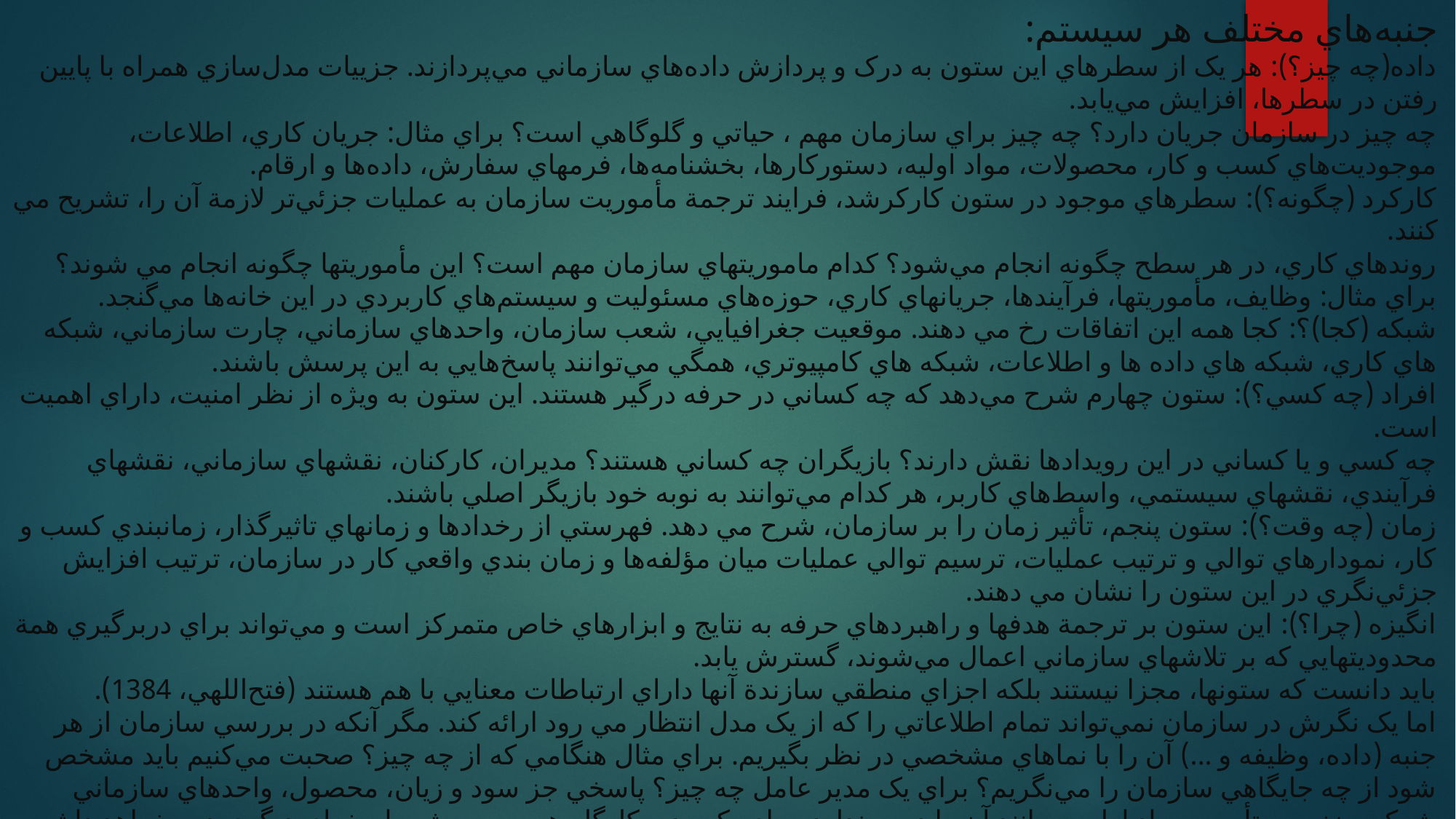

# جنبه‌هاي مختلف هر سيستم: داده(چه چيز؟): هر يک از سطرهاي اين ستون به درک و پردازش داده‌هاي سازماني مي‌پردازند. جزييات مدل‌سازي همراه با پايين رفتن در سطرها، افزايش مي‌يابد. چه چيز در سازمان جريان دارد؟ چه چيز براي سازمان مهم ، حياتي و گلوگاهي است؟ براي مثال: جريان کاري، اطلاعات، موجوديت‌هاي کسب و کار، محصولات، مواد اوليه، دستورکارها، بخشنامه‌ها، فرمهاي سفارش، داده‌ها و ارقام. کارکرد (چگونه؟): سطرهاي موجود در ستون کارکرشد، فرايند ترجمة مأموريت سازمان به عمليات جزئي‌تر لازمة آن را، تشريح مي کنند. روندهاي کاري، در هر سطح چگونه انجام مي‌شود؟ کدام ماموريتهاي سازمان مهم است؟ اين مأموريتها چگونه انجام مي شوند؟ براي مثال: وظايف، مأموريتها، فرآيندها، جريانهاي کاري، حوزه‌هاي مسئوليت و سيستم‌هاي کاربردي در اين خانه‌ها مي‌گنجد. شبکه (کجا)؟: کجا همه اين اتفاقات رخ مي دهند. موقعيت جغرافيايي، شعب سازمان، واحدهاي سازماني، چارت سازماني، شبکه هاي کاري، شبکه هاي داده ها و اطلاعات، شبکه هاي کامپيوتري، همگي مي‌توانند پاسخ‌هايي به اين پرسش باشند. افراد (چه کسي؟): ستون چهارم شرح مي‌دهد که چه کساني در حرفه درگير هستند. اين ستون به ويژه از نظر امنيت، داراي اهميت است. چه کسي و يا کساني در اين رويدادها نقش دارند؟ بازيگران چه کساني هستند؟ مديران، کارکنان، نقشهاي سازماني، نقشهاي فرآيندي، نقشهاي سيستمي، واسط‌هاي کاربر، هر کدام مي‌توانند به نوبه خود بازيگر اصلي باشند. زمان (چه وقت؟): ستون پنجم، تأثير زمان را بر سازمان، شرح مي دهد. فهرستي از رخدادها و زمانهاي تاثيرگذار، زمانبندي کسب و کار، نمودارهاي توالي و ترتيب عمليات، ترسيم توالي عمليات ميان مؤلفه‌ها و زمان بندي واقعي کار در سازمان، ترتيب افزايش جزئي‌نگري در اين ستون را نشان مي دهند. انگيزه (چرا؟): اين ستون بر ترجمة هدفها و راهبردهاي حرفه به نتايج و ابزارهاي خاص متمرکز است و مي‌تواند براي دربرگيري همة محدوديتهايي که بر تلاشهاي سازماني اعمال مي‌شوند، گسترش يابد. بايد دانست که ستونها، مجزا نيستند بلکه اجزاي منطقي سازندة آنها داراي ارتباطات معنايي با هم هستند (فتح‌اللهي، 1384). اما يک نگرش در سازمان نمي‌تواند تمام اطلاعاتي را که از يک مدل انتظار مي رود ارائه کند. مگر آنکه در بررسي سازمان از هر جنبه (داده، وظيفه و ...) آن را با نماهاي مشخصي در نظر بگيريم. براي مثال هنگامي که از چه چيز؟ صحبت مي‌کنيم بايد مشخص شود از چه جايگاهي سازمان را مي‌نگريم؟ براي يک مدير عامل چه چيز؟ پاسخي جز سود و زيان، محصول، واحدهاي سازماني شرکت، زنجيره تأمين، مواد اوليه و مانند آن را در بر ندارد. براي يک مدير کارگاه همين پرسش، پاسخهاي ديگري دربرخواهد داشت. همچنين است براي يک مهندس يا تحليلگر سيستم که اين پرسش به معناي، داده‌ها و اطلاعات مجرد در محيط سيستم‌هاي اطلاعاتي است. بنابراين با تقاطع اين دو مؤلفه (جنبه‌ها و نماها) است که مي‌توان به مدل سازي جامع معماري سازمان پرداخت. اين مدل‌سازي بايد بتواند تمام موارد و مناسب پيدا و پنهان سازمان را مورد موشکافي قرار داده، در سطوح مختلف اين کار را انجام دهد.